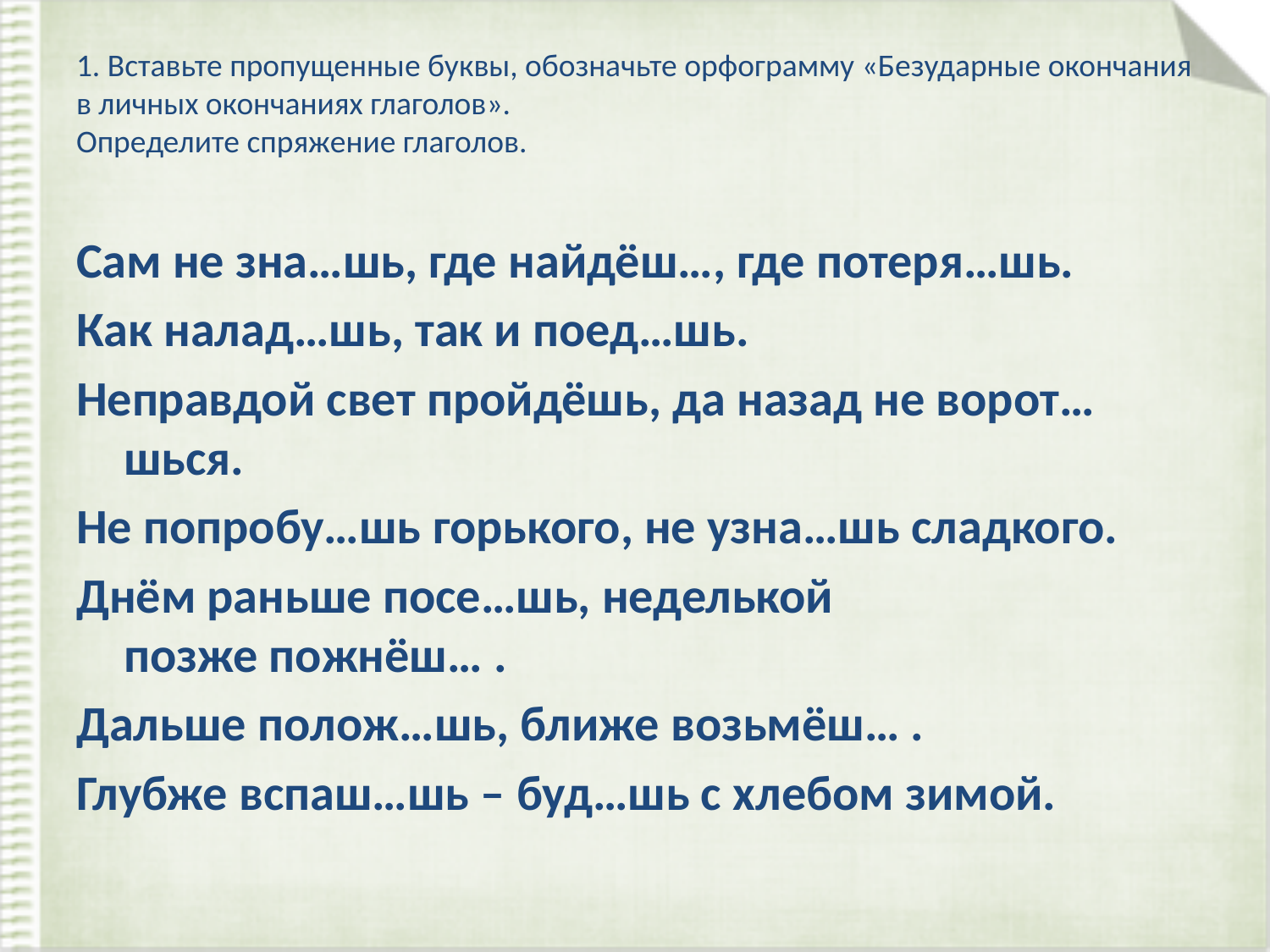

# 1. Вставьте пропущенные буквы, обозначьте орфограмму «Безударные окончания в личных окончаниях глаголов». Определите спряжение глаголов.
Сам не зна…шь, где найдёш…, где потеря…шь.
Как налад…шь, так и поед…шь.
Неправдой свет пройдёшь, да назад не ворот…шься.
Не попробу…шь горького, не узна…шь сладкого.
Днём раньше посе…шь, неделькой позже пожнёш… .
Дальше полож…шь, ближе возьмёш… .
Глубже вспаш…шь – буд…шь с хлебом зимой.